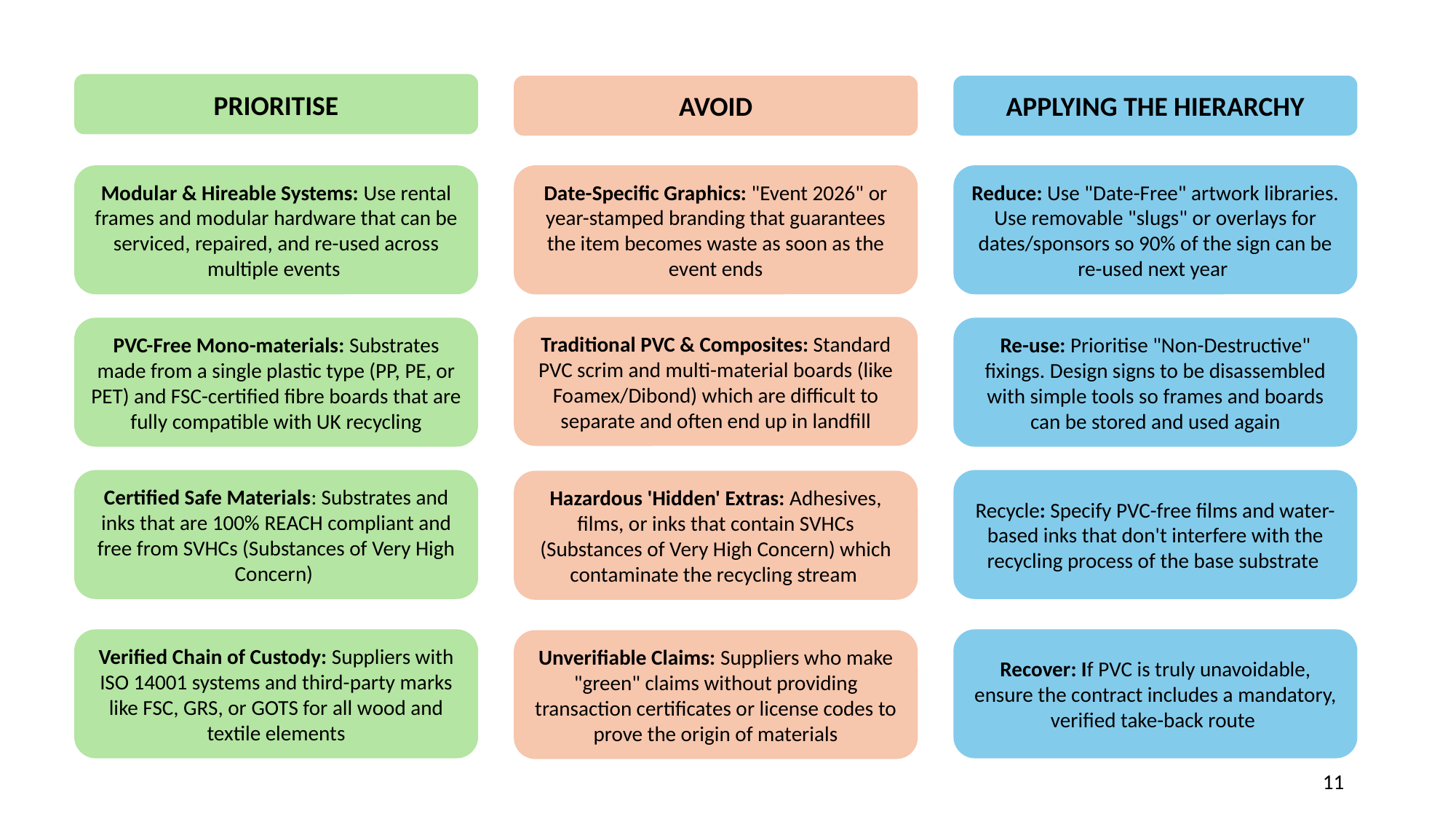

PRIORITISE
AVOID
APPLYING THE HIERARCHY
Date-Specific Graphics: "Event 2026" or year-stamped branding that guarantees the item becomes waste as soon as the event ends
Modular & Hireable Systems: Use rental frames and modular hardware that can be serviced, repaired, and re-used across multiple events
Reduce: Use "Date-Free" artwork libraries. Use removable "slugs" or overlays for dates/sponsors so 90% of the sign can be re-used next year
Traditional PVC & Composites: Standard PVC scrim and multi-material boards (like Foamex/Dibond) which are difficult to separate and often end up in landfill
PVC-Free Mono-materials: Substrates made from a single plastic type (PP, PE, or PET) and FSC-certified fibre boards that are fully compatible with UK recycling
Re-use: Prioritise "Non-Destructive" fixings. Design signs to be disassembled with simple tools so frames and boards can be stored and used again
Certified Safe Materials: Substrates and inks that are 100% REACH compliant and free from SVHCs (Substances of Very High Concern)
Recycle: Specify PVC-free films and water-based inks that don't interfere with the recycling process of the base substrate
Hazardous 'Hidden' Extras: Adhesives, films, or inks that contain SVHCs (Substances of Very High Concern) which contaminate the recycling stream
Verified Chain of Custody: Suppliers with ISO 14001 systems and third-party marks like FSC, GRS, or GOTS for all wood and textile elements
Recover: If PVC is truly unavoidable, ensure the contract includes a mandatory, verified take-back route
Unverifiable Claims: Suppliers who make "green" claims without providing transaction certificates or license codes to prove the origin of materials
11